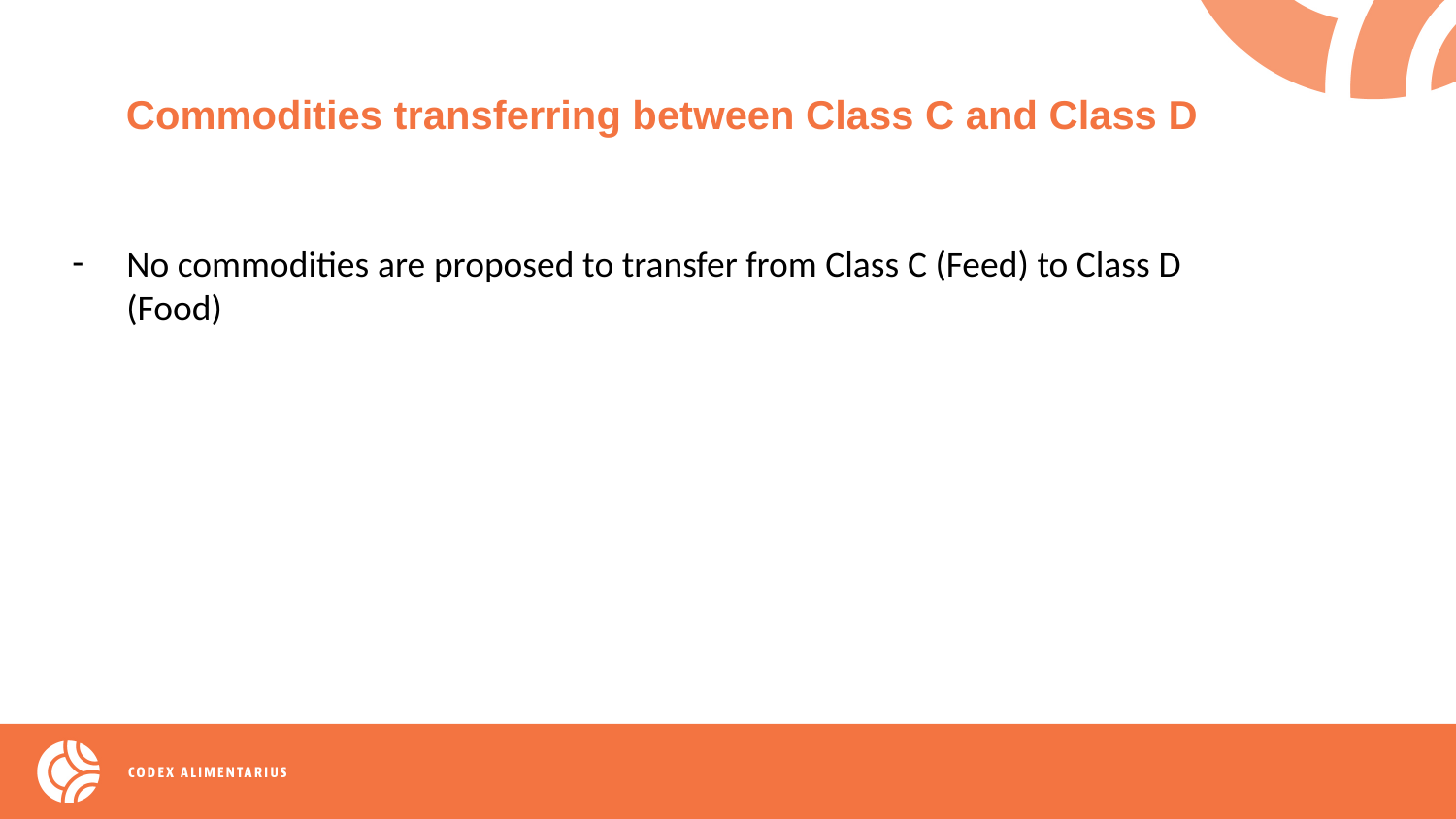

Commodities transferring between Class C and Class D

No commodities are proposed to transfer from Class C (Feed) to Class D (Food)